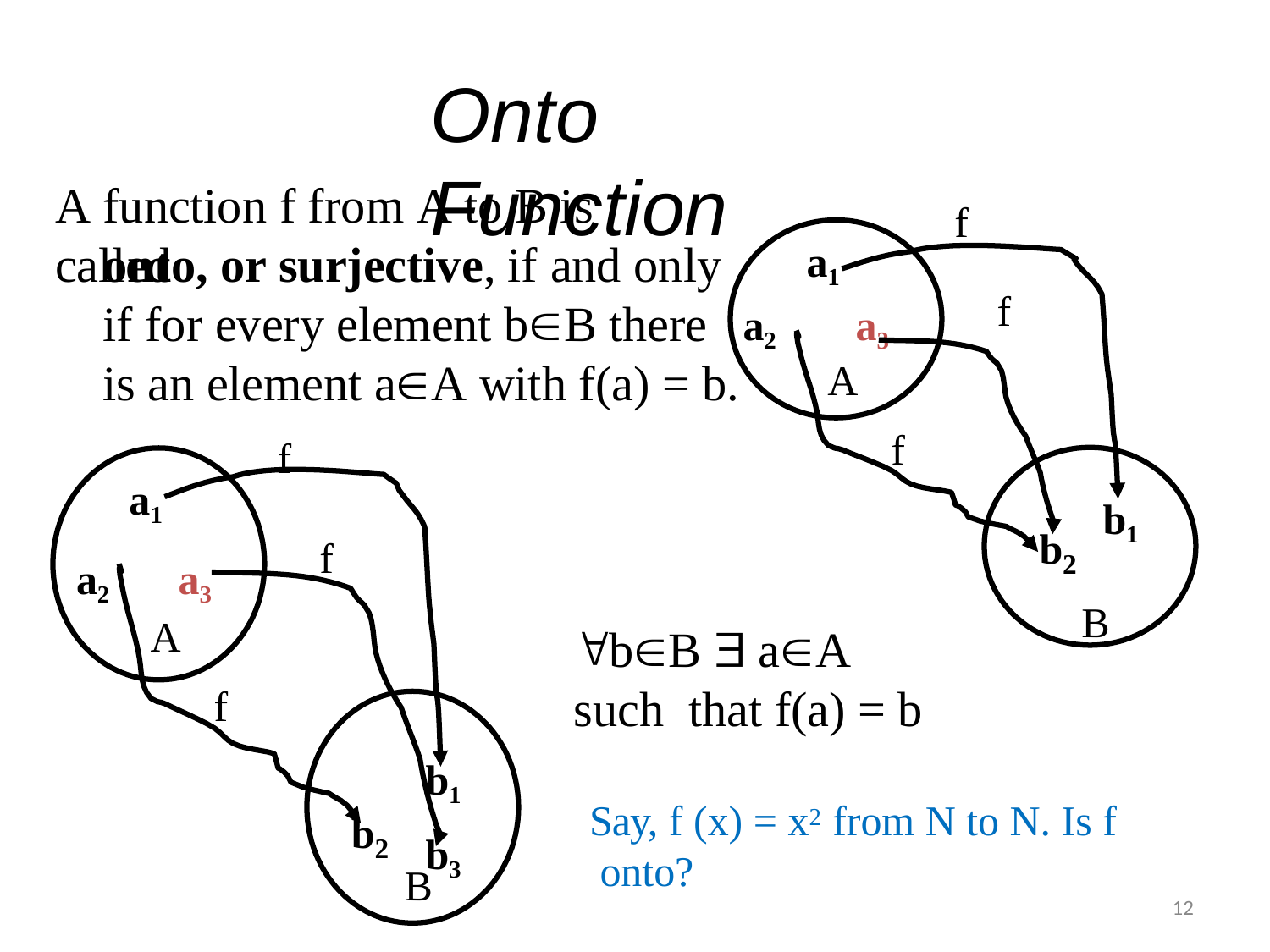

# Onto Function
A function f from A to B is called
f

onto, or surjective, if and only  if for every element b∈B there  is an element a∈A with f(a) = b.
f
a1
a1
f
a2	a3
A

f

b1
B
b
f
2
a2	a3
A

∀b∈B ∃ a∈A such  that f(a) = b
f
b1
Say, f (x) = x2 from N to N. Is f  onto?
b
b3
2
B
12